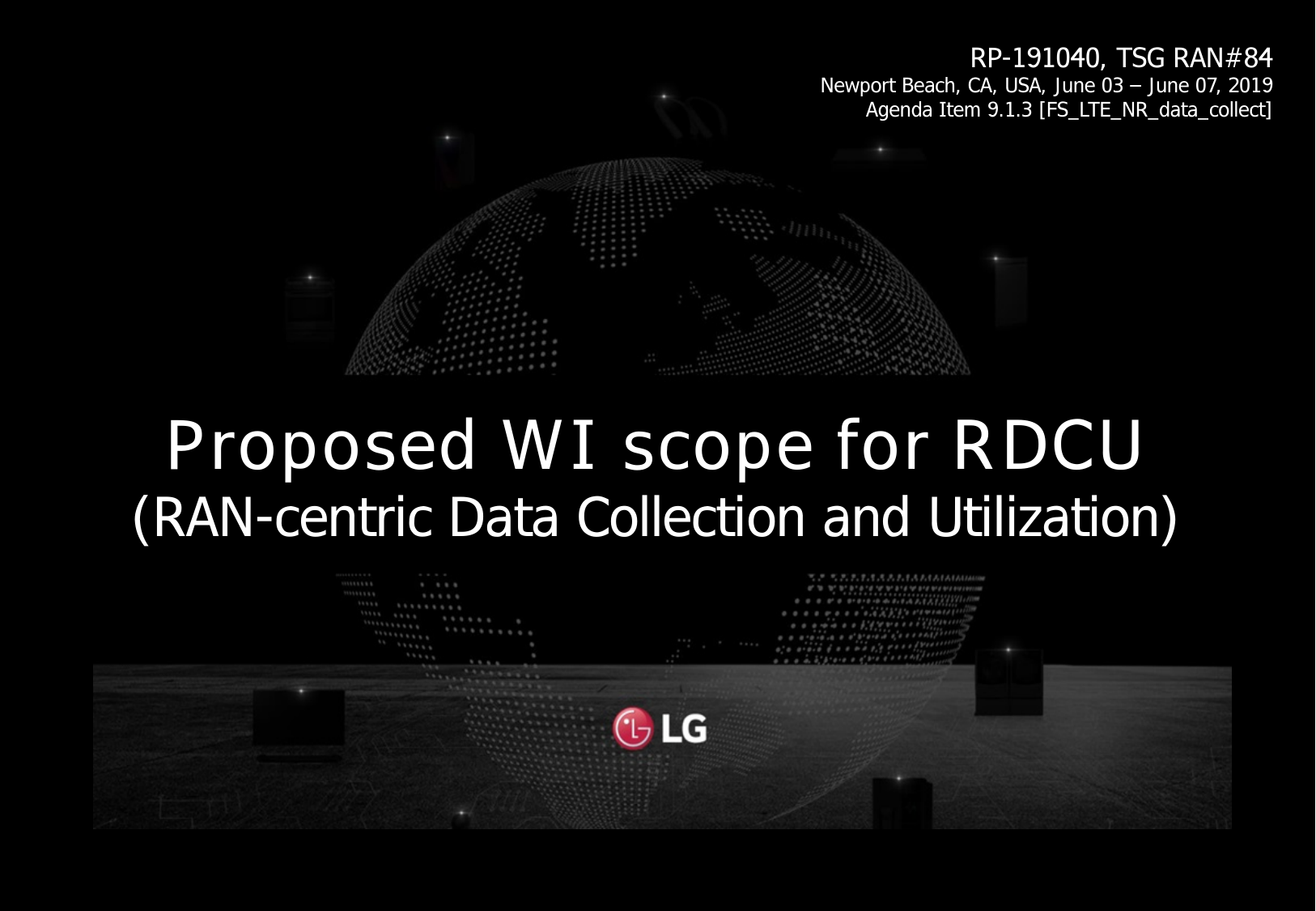

# Proposed WI scope for RDCU (RAN-centric Data Collection and Utilization)